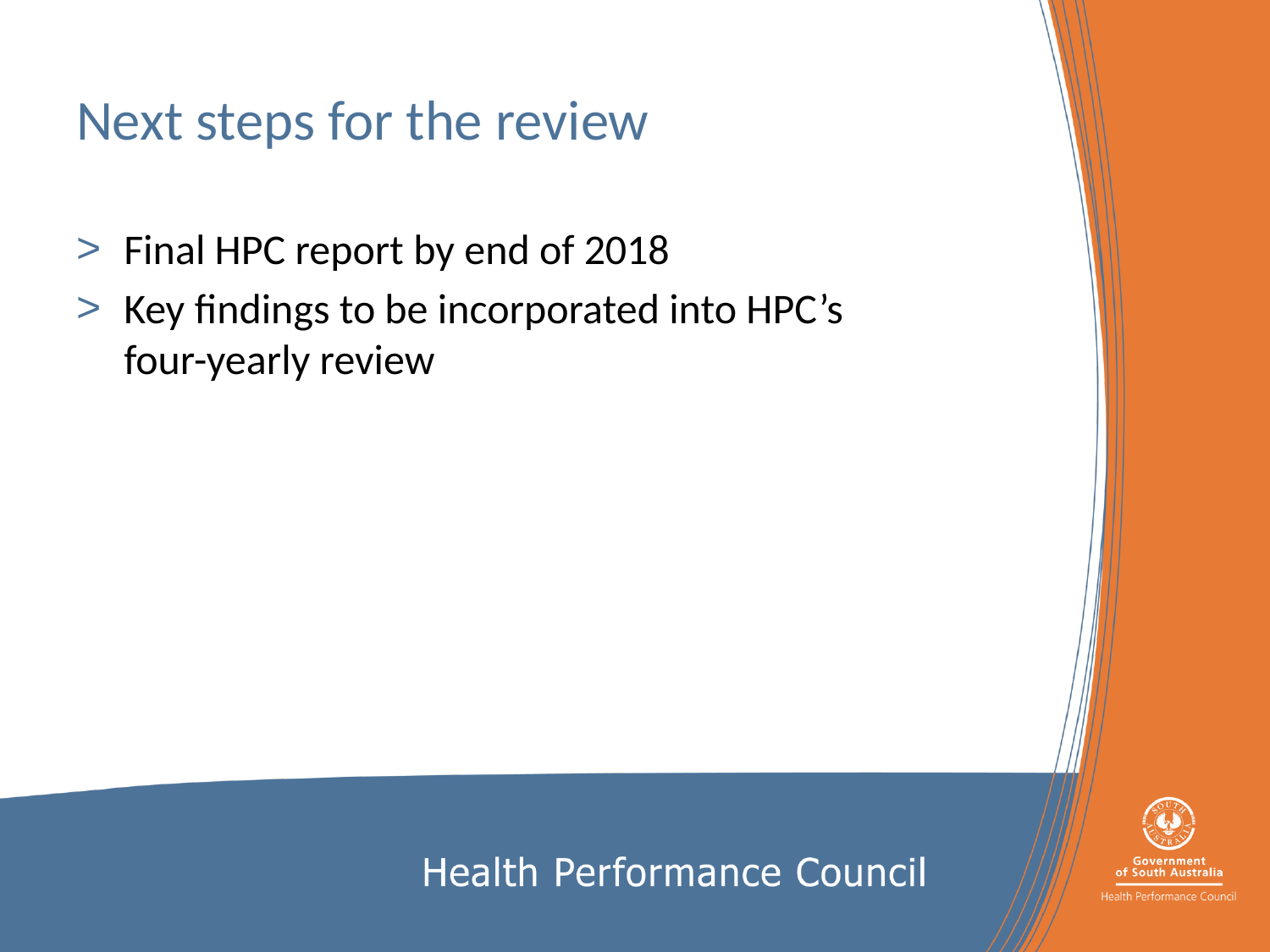

# Next steps for the review
Final HPC report by end of 2018
Key findings to be incorporated into HPC’s four-yearly review